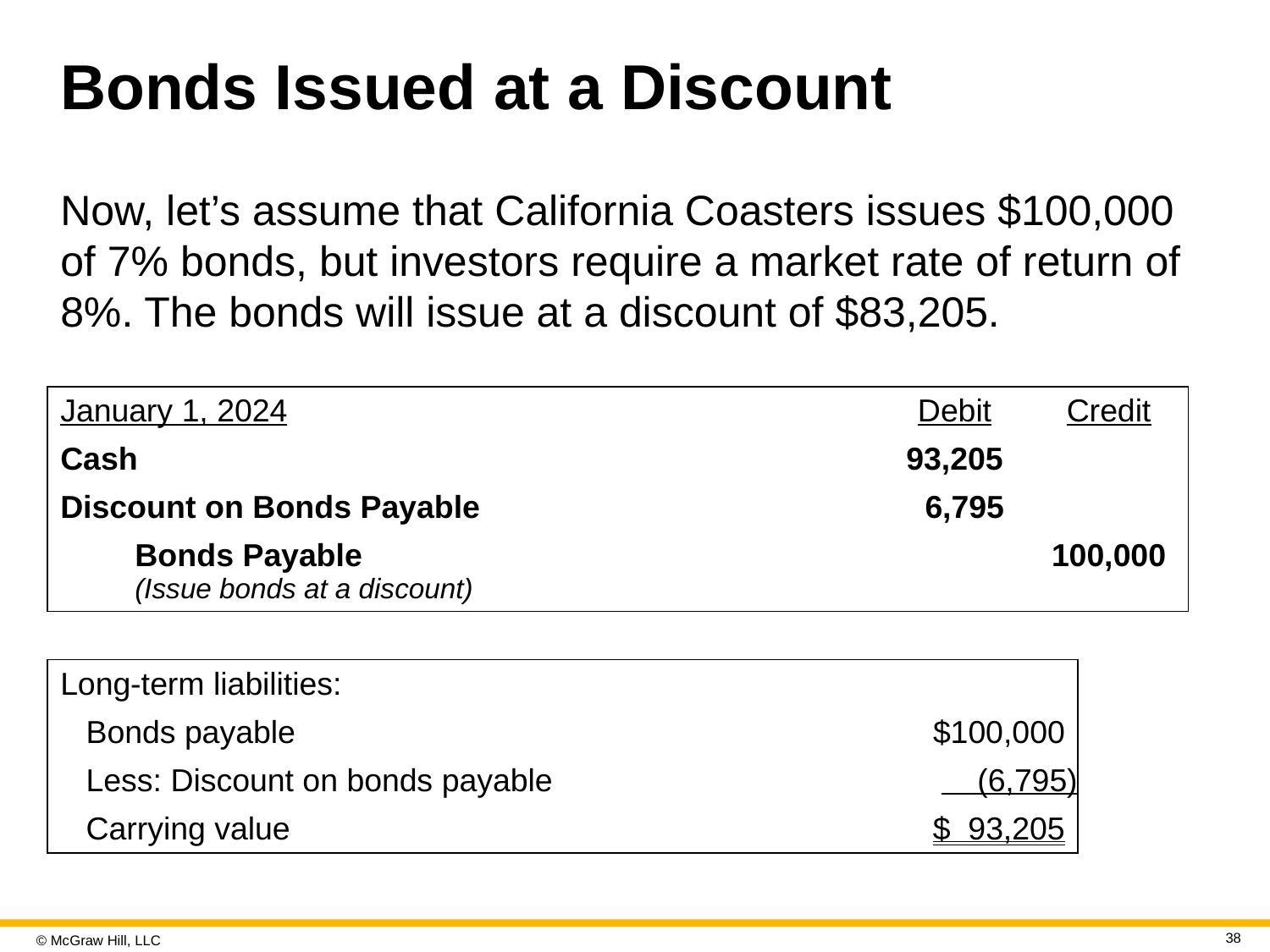

# Bonds Issued at a Discount
Now, let’s assume that California Coasters issues $100,000 of 7% bonds, but investors require a market rate of return of 8%. The bonds will issue at a discount of $83,205.
| January 1, 2024 | Debit | Credit |
| --- | --- | --- |
| Cash | 93,205 |  |
| Discount on Bonds Payable | 6,795 |  |
| Bonds Payable (Issue bonds at a discount) |  | 100,000 |
| Long-term liabilities: |  |
| --- | --- |
| Bonds payable | $100,000 |
| Less: Discount on bonds payable | (6,795) |
| Carrying value | $ 93,205 |
38